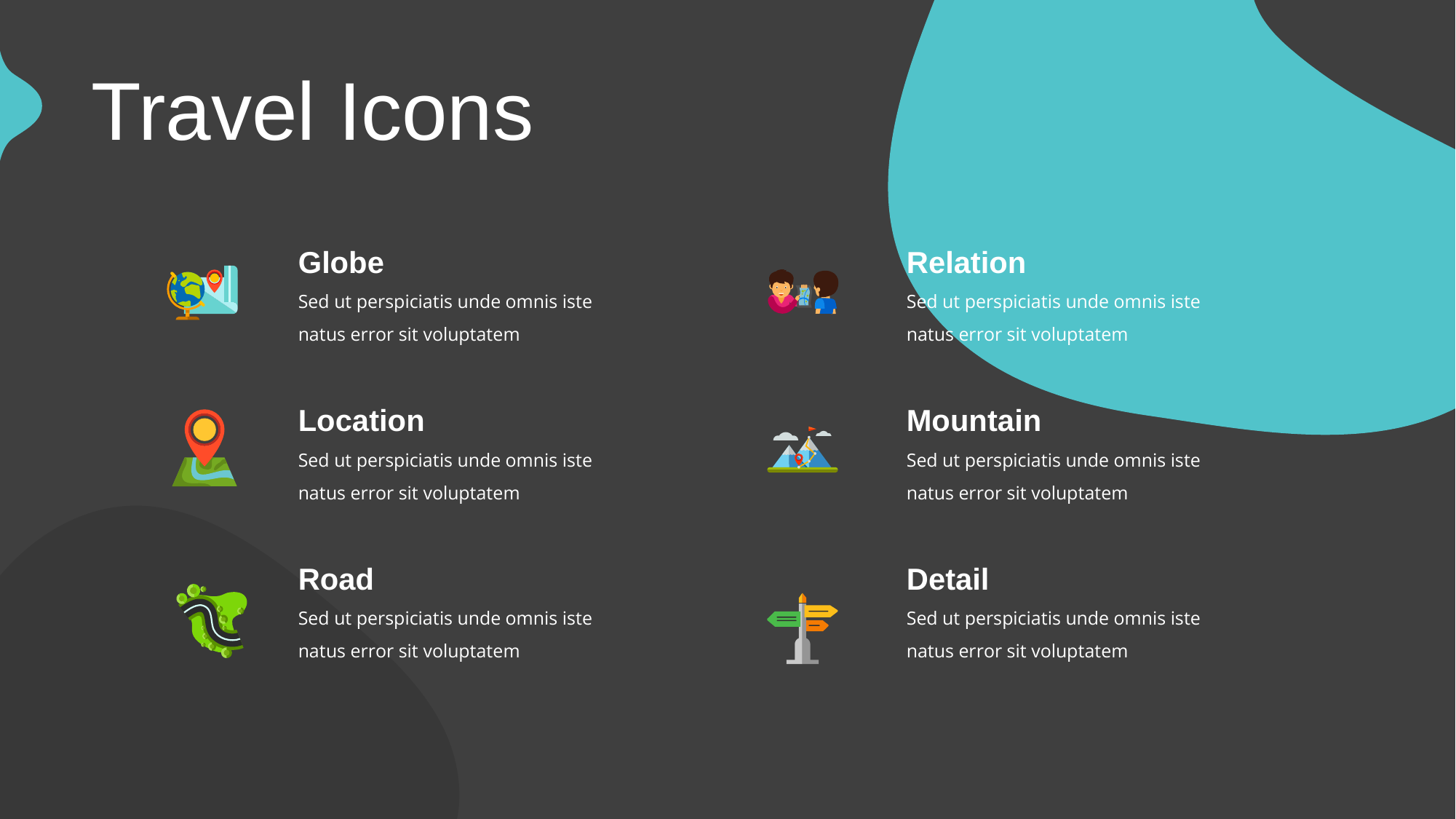

Travel Icons
Globe
Relation

Sed ut perspiciatis unde omnis iste natus error sit voluptatem
Sed ut perspiciatis unde omnis iste natus error sit voluptatem
Location
Mountain

Sed ut perspiciatis unde omnis iste natus error sit voluptatem
Sed ut perspiciatis unde omnis iste natus error sit voluptatem
Road
Detail

Sed ut perspiciatis unde omnis iste natus error sit voluptatem
Sed ut perspiciatis unde omnis iste natus error sit voluptatem